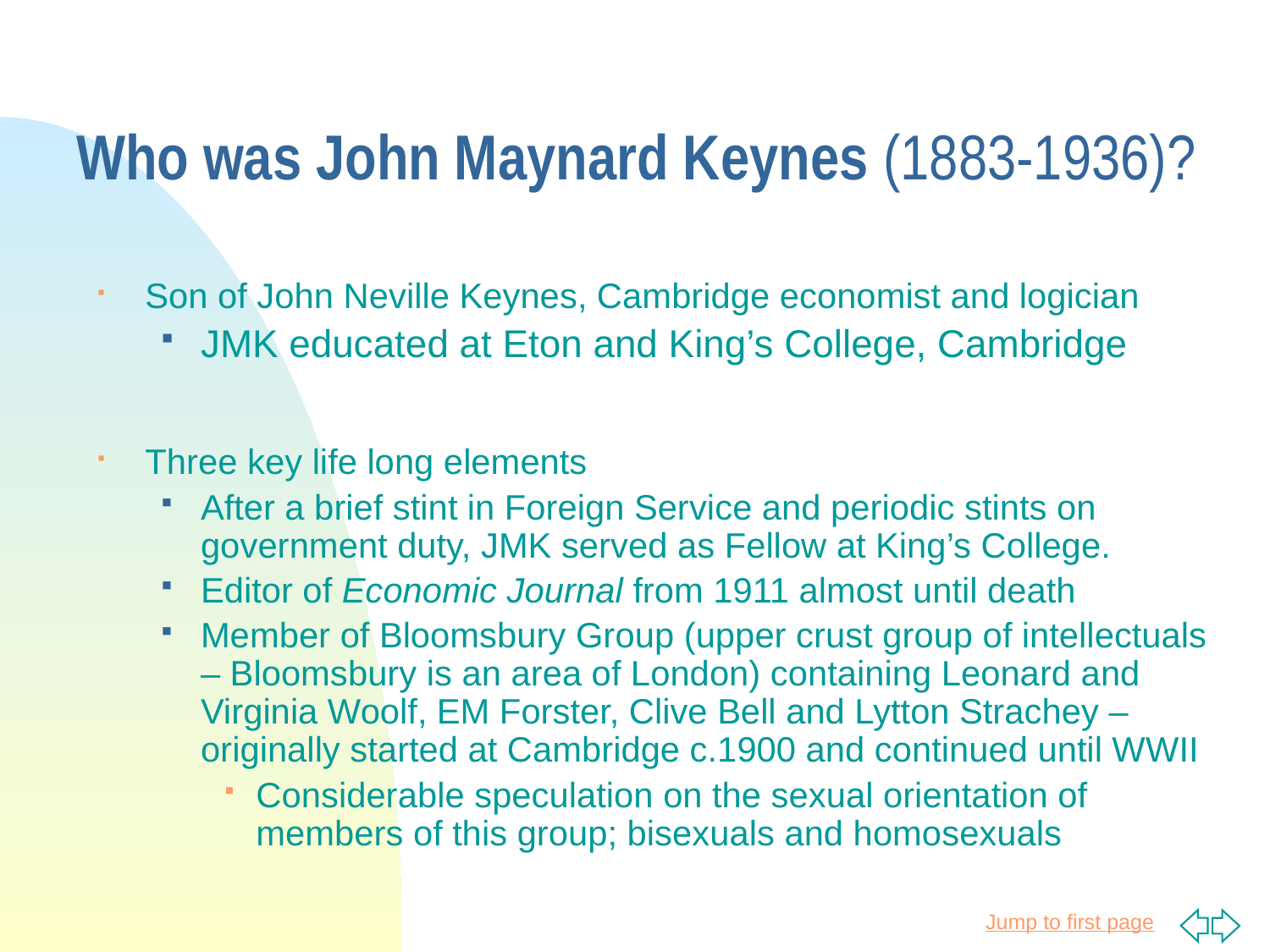

# Who was John Maynard Keynes (1883-1936)?

Son of John Neville Keynes, Cambridge economist and logician
JMK educated at Eton and King’s College, Cambridge

Three key life long elements
After a brief stint in Foreign Service and periodic stints on government duty, JMK served as Fellow at King’s College.
Editor of Economic Journal from 1911 almost until death
Member of Bloomsbury Group (upper crust group of intellectuals – Bloomsbury is an area of London) containing Leonard and Virginia Woolf, EM Forster, Clive Bell and Lytton Strachey – originally started at Cambridge c.1900 and continued until WWII
Considerable speculation on the sexual orientation of members of this group; bisexuals and homosexuals